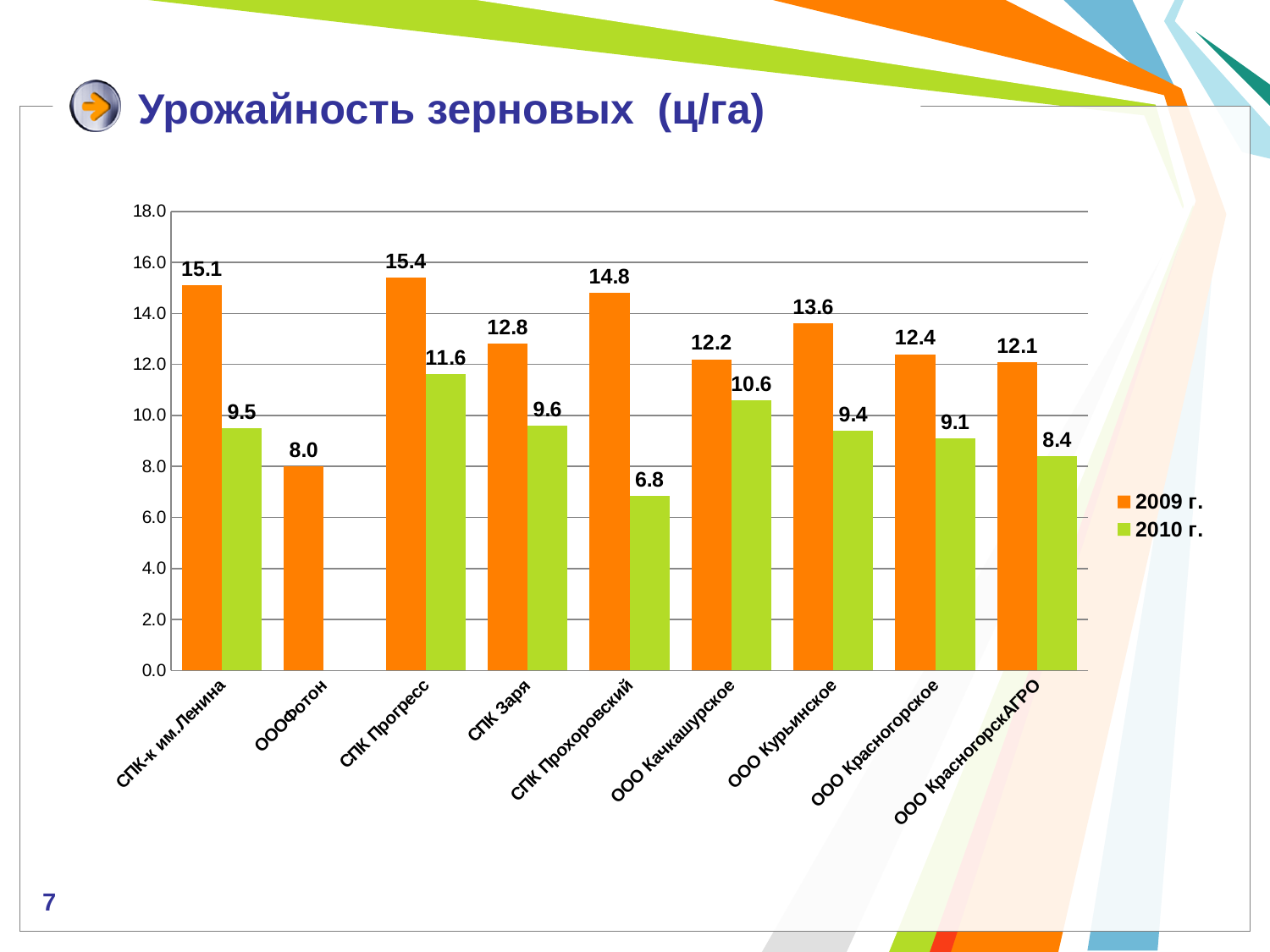

Урожайность зерновых  (ц/га)

### Chart

| Category | 2009 г. | 2010 г. |
|---|---|---|
| СПК-к им.Ленина | 15.1 | 9.5 |
| ОООФотон | 8.0 | None |
| СПК Прогресс | 15.4 | 11.62 |
| СПК Заря | 12.8 | 9.6 |
| СПК Прохоровский | 14.8 | 6.83 |
| ООО Качкашурское | 12.2 | 10.6 |
| ООО Курьинское | 13.6 | 9.4 |
| ООО Красногорское | 12.4 | 9.1 |
| ООО КрасногорскАГРО | 12.1 | 8.4 |
7